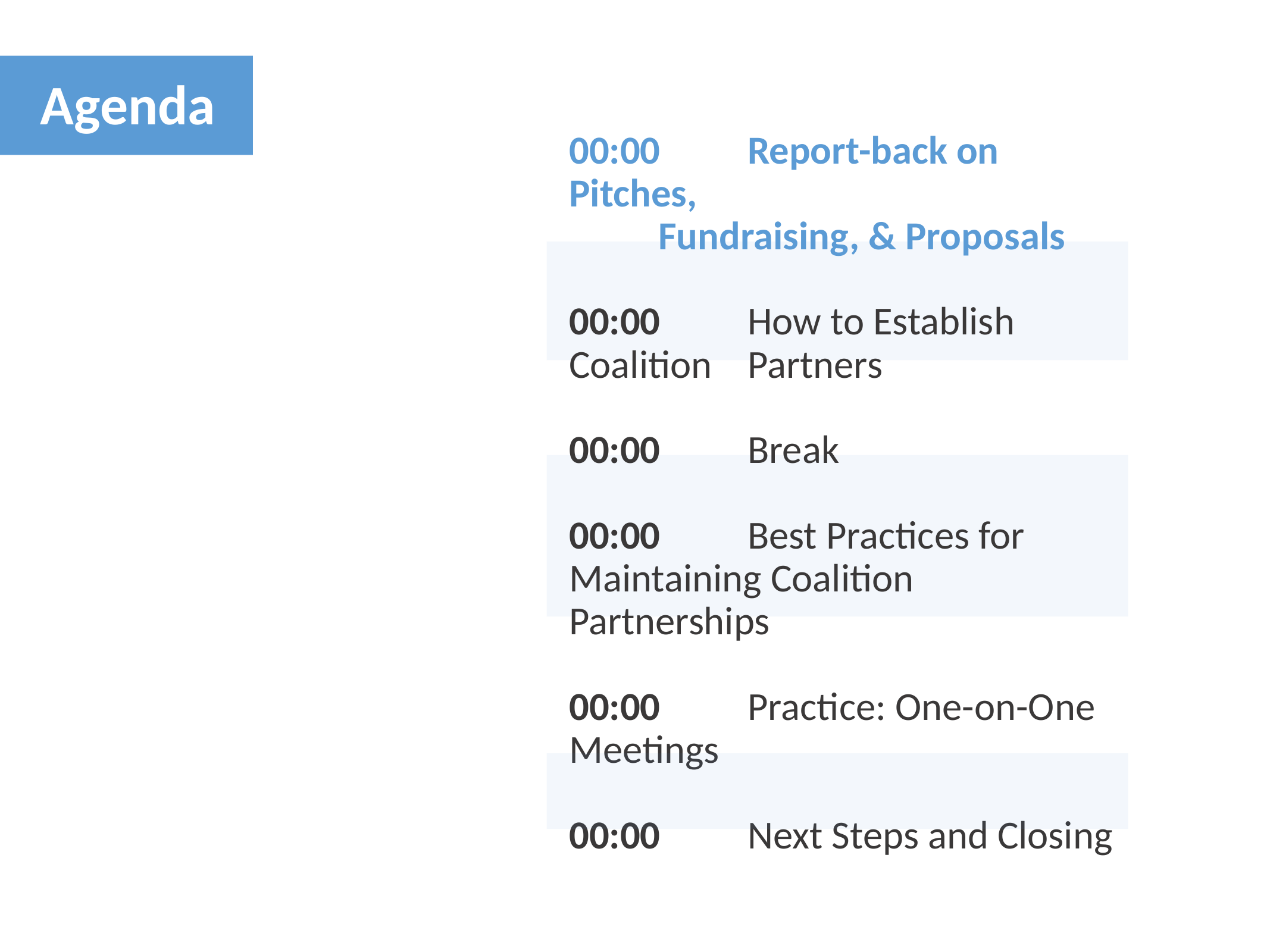

Agenda
00:00	Report-back on Pitches,
	Fundraising, & Proposals

00:00	How to Establish Coalition 	Partners

00:00	Break

00:00	Best Practices for 	Maintaining Coalition 	Partnerships

00:00	Practice: One-on-One 	Meetings

00:00	Next Steps and Closing